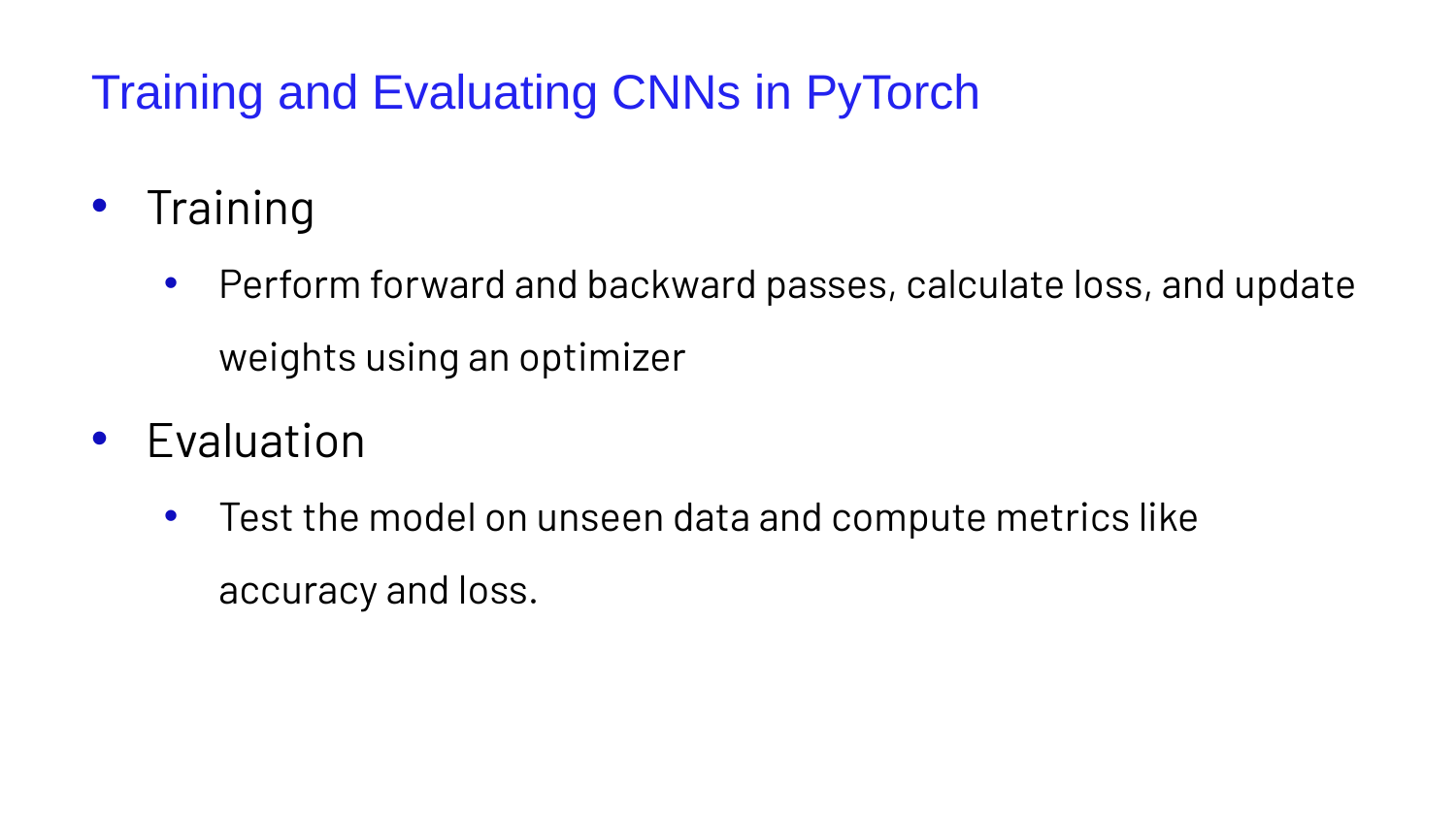

Training and Evaluating CNNs in PyTorch
Training
Perform forward and backward passes, calculate loss, and update weights using an optimizer
Evaluation
Test the model on unseen data and compute metrics like accuracy and loss.